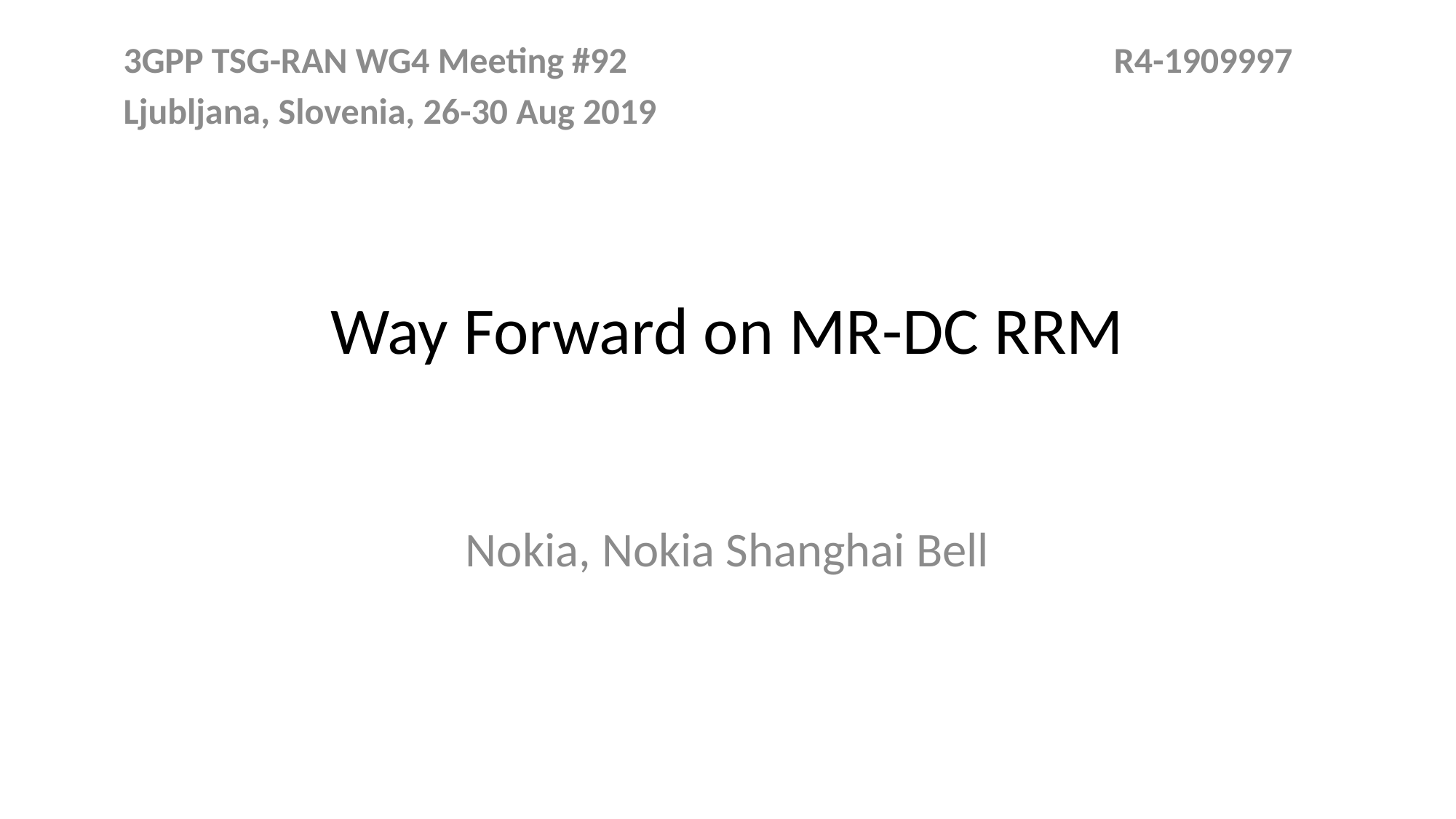

3GPP TSG-RAN WG4 Meeting #92	           				 R4-1909997
Ljubljana, Slovenia, 26-30 Aug 2019

# Way Forward on MR-DC RRM
Nokia, Nokia Shanghai Bell